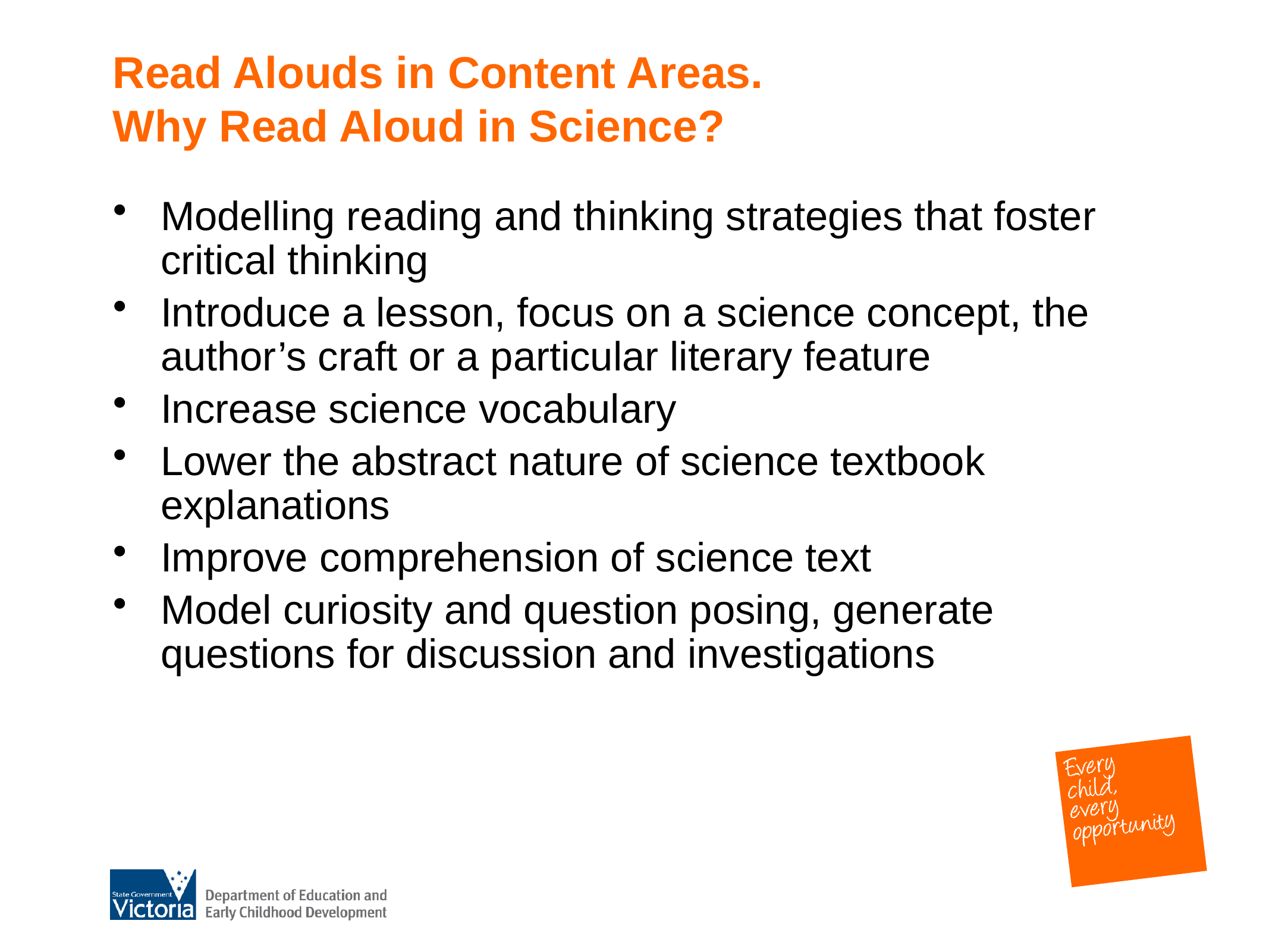

# Read Alouds in Content Areas. Why Read Aloud in Science?

Modelling reading and thinking strategies that foster critical thinking
Introduce a lesson, focus on a science concept, the author’s craft or a particular literary feature
Increase science vocabulary
Lower the abstract nature of science textbook explanations
Improve comprehension of science text
Model curiosity and question posing, generate questions for discussion and investigations